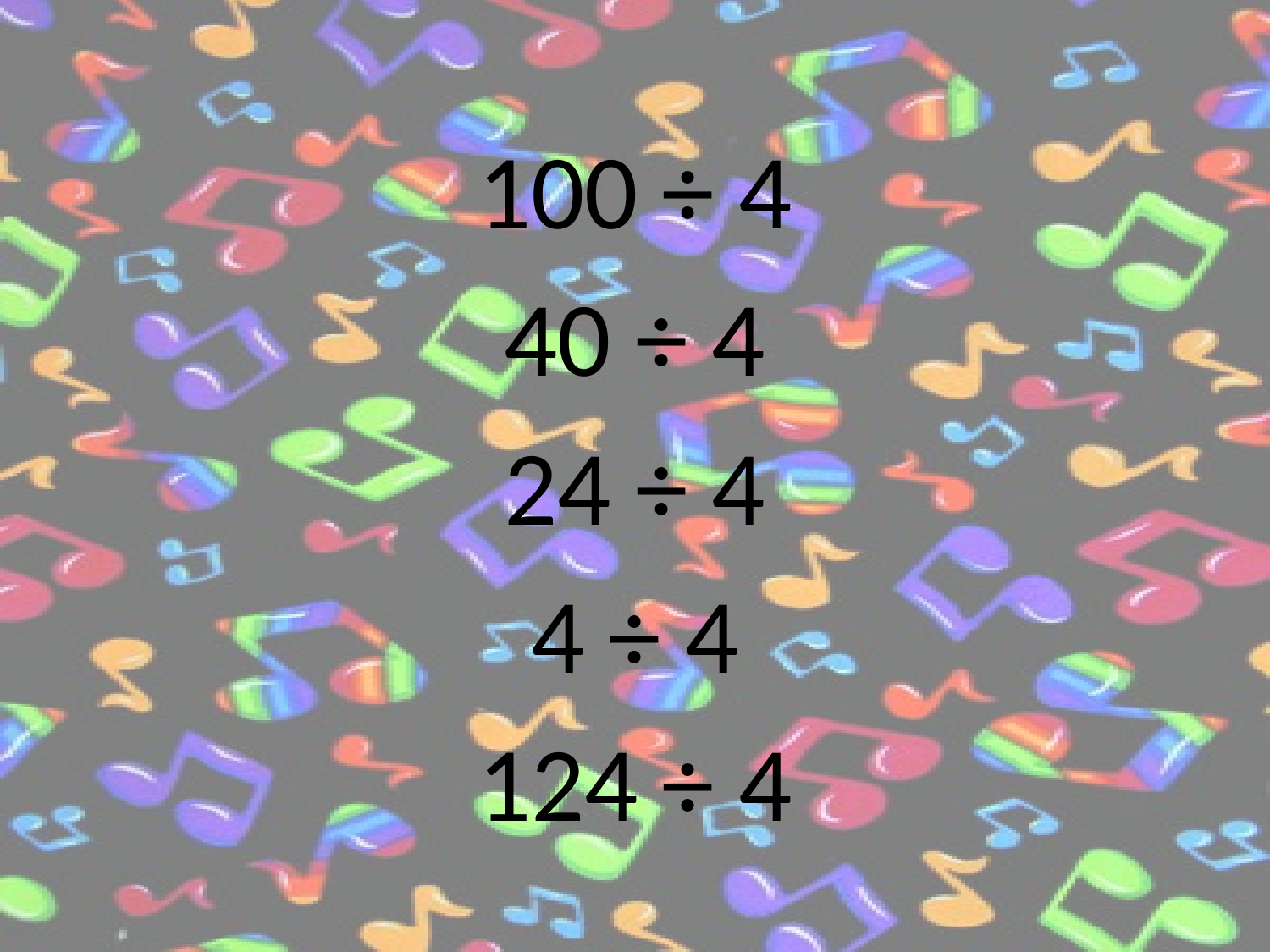

100 ÷ 4
40 ÷ 4
24 ÷ 4
4 ÷ 4
124 ÷ 4